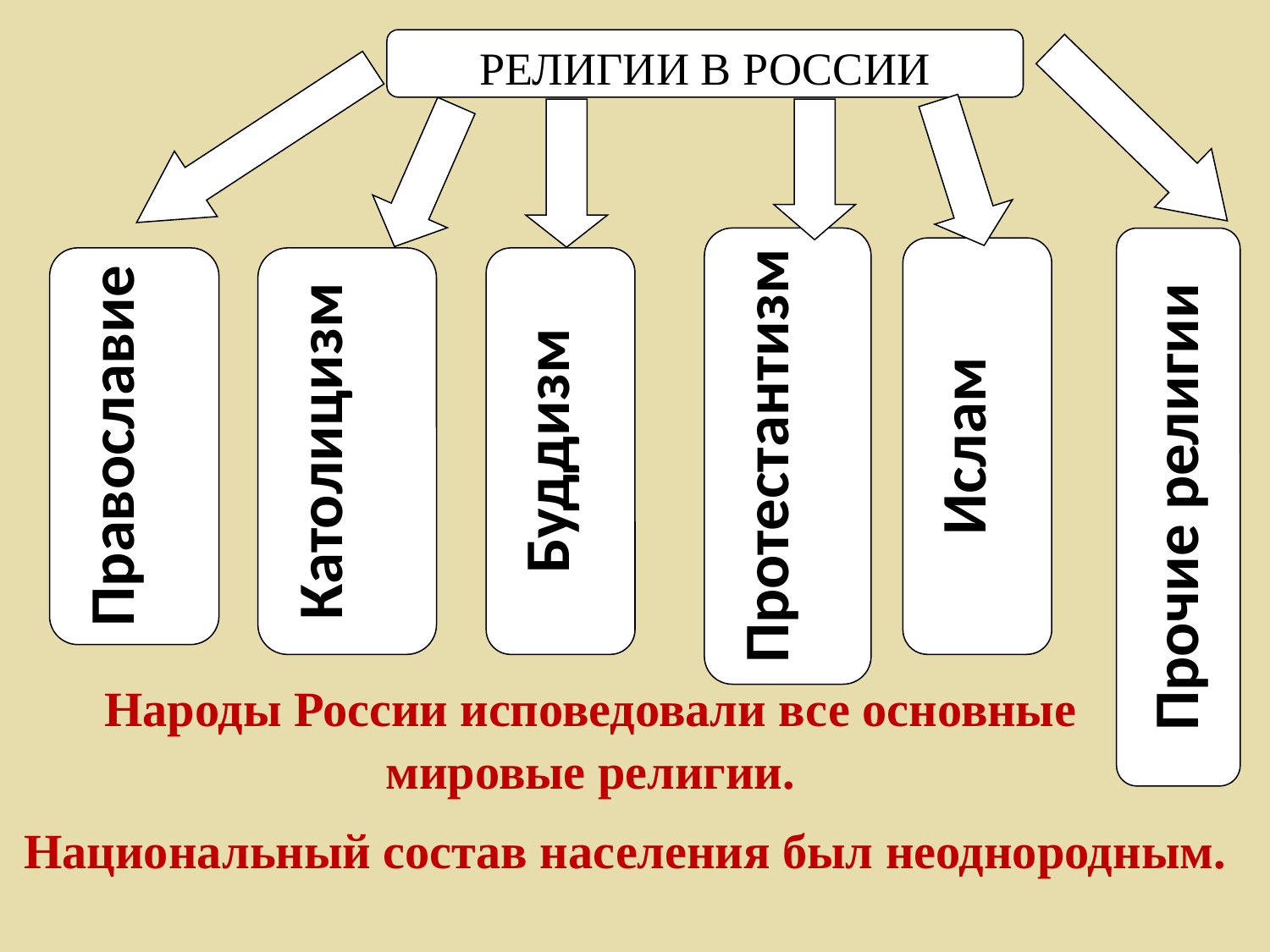

РЕЛИГИИ В РОССИИ

Протестантизм
Прочие религии
Ислам
Православие
Католицизм
Буддизм
| Народы России исповедовали все основные мировые религии. |
| --- |
Национальный состав населения был неоднородным.